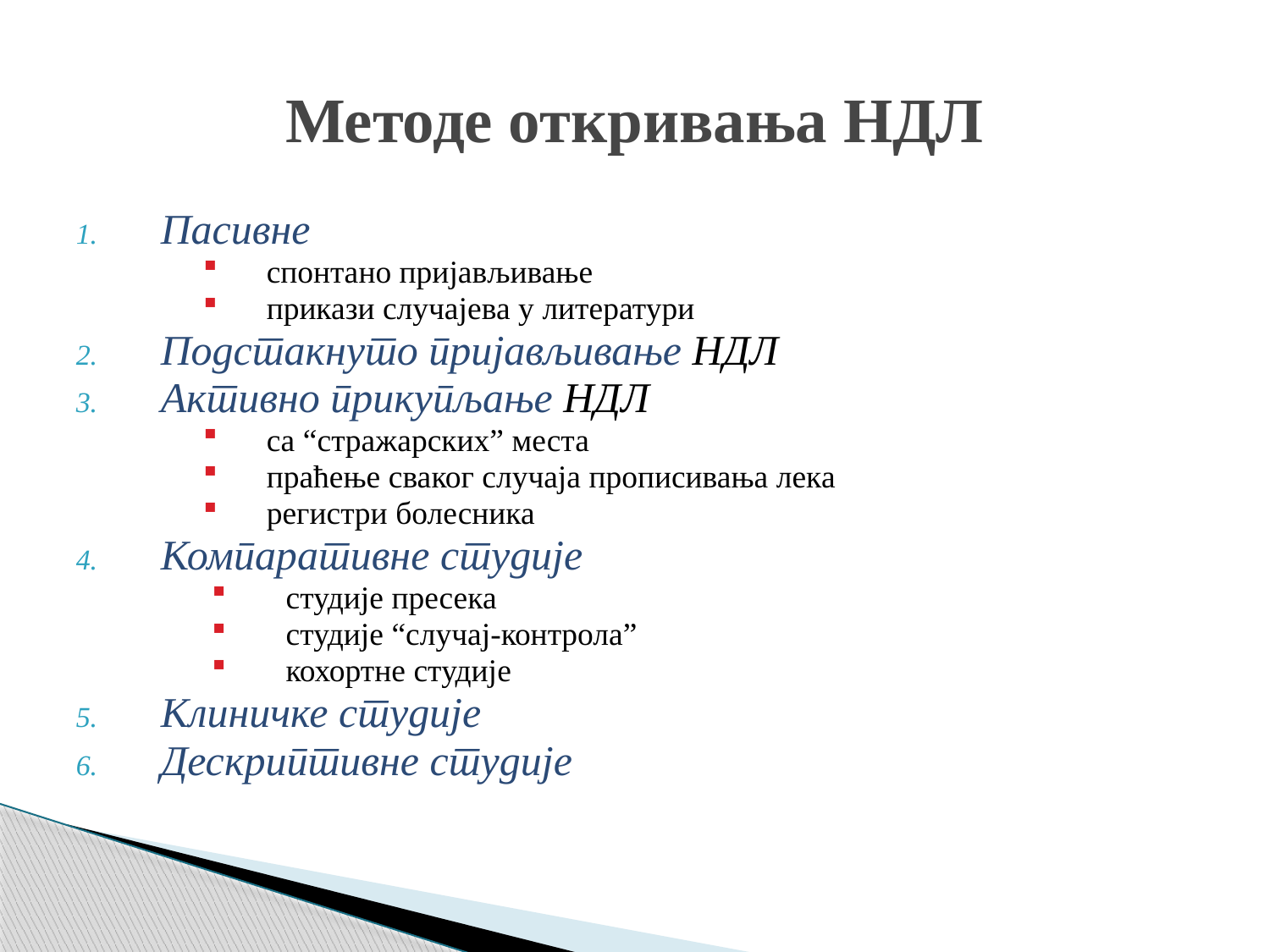

# Методе откривања НДЛ
Пасивне
спонтано пријављивање
прикази случајева у литератури
Подстакнуто пријављивање НДЛ
Активно прикупљање НДЛ
са “стражарских” места
праћење сваког случаја прописивања лека
регистри болесника
Компаративне студије
студије пресека
студије “случај-контрола”
кохортне студије
Клиничке студије
Дескриптивне студије